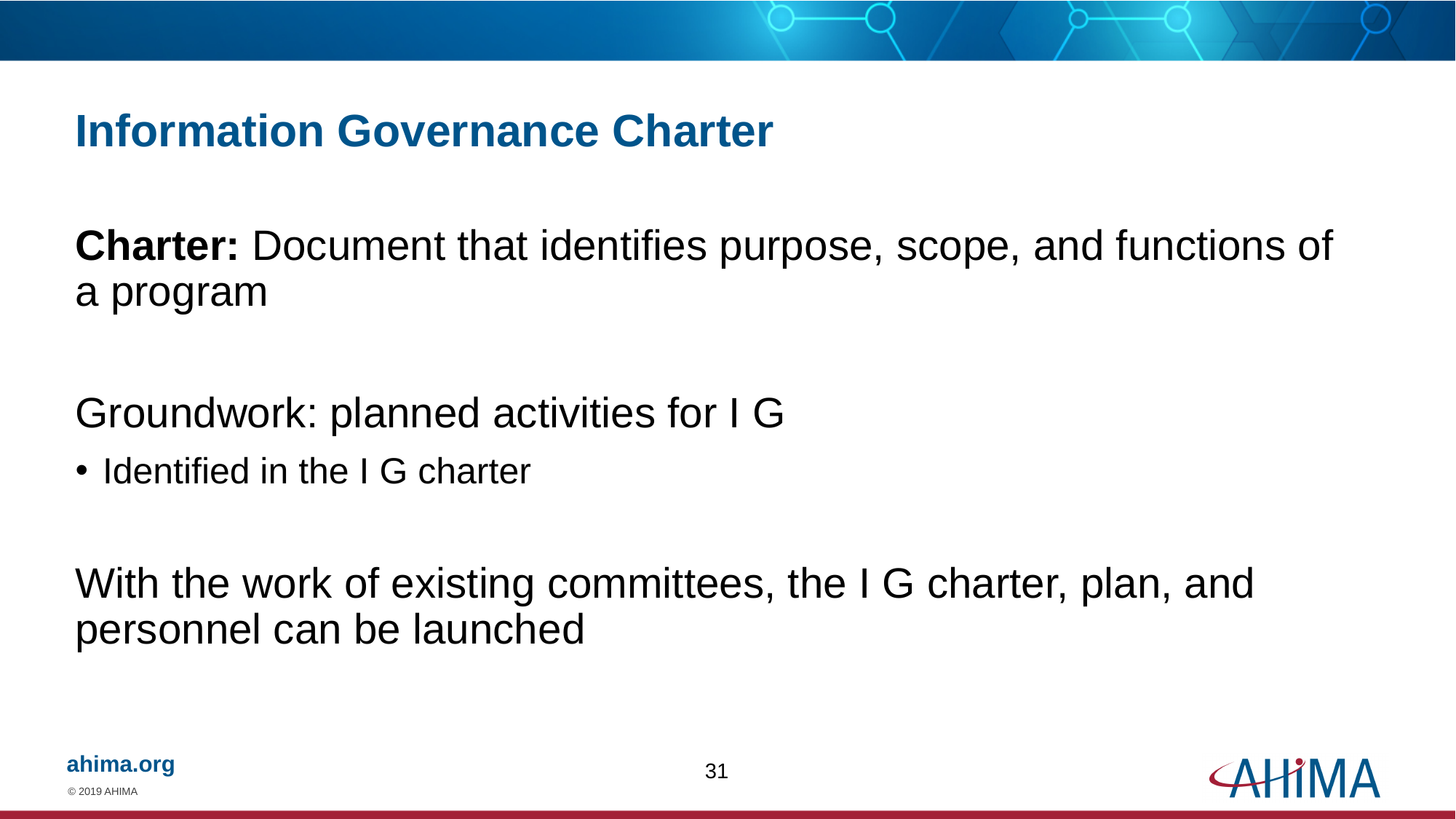

# Information Governance Charter
Charter: Document that identifies purpose, scope, and functions of a program

Groundwork: planned activities for I G
Identified in the I G charter

With the work of existing committees, the I G charter, plan, and personnel can be launched